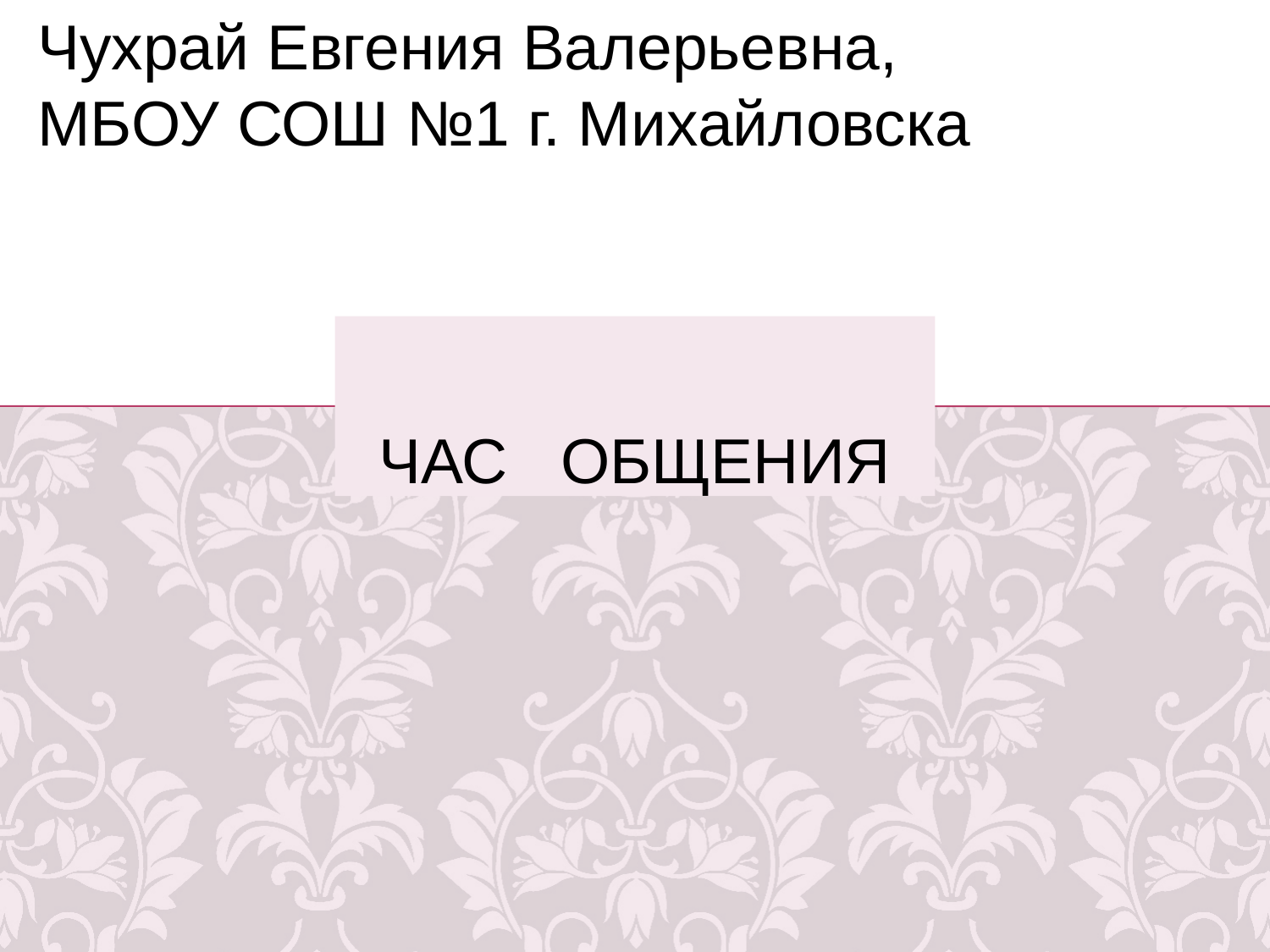

Чухрай Евгения Валерьевна,
МБОУ СОШ №1 г. Михайловска
# Час   общения